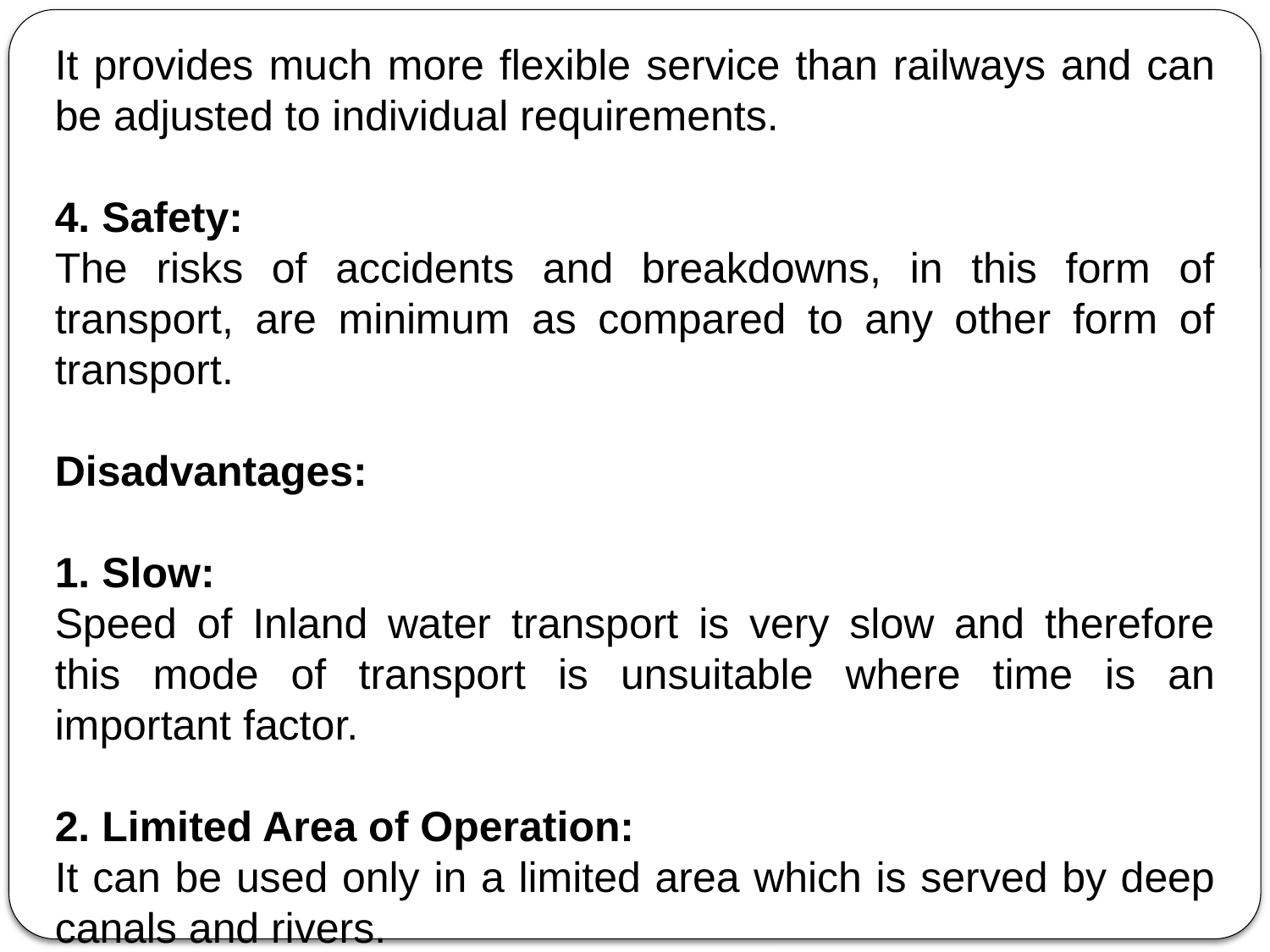

It provides much more flexible service than railways and can be adjusted to individual requirements.

4. Safety:
The risks of accidents and breakdowns, in this form of transport, are minimum as compared to any other form of transport.

Disadvantages:

1. Slow:
Speed of Inland water transport is very slow and therefore this mode of transport is unsuitable where time is an important factor.

2. Limited Area of Operation:
It can be used only in a limited area which is served by deep canals and rivers.

3. Seasonal Character: